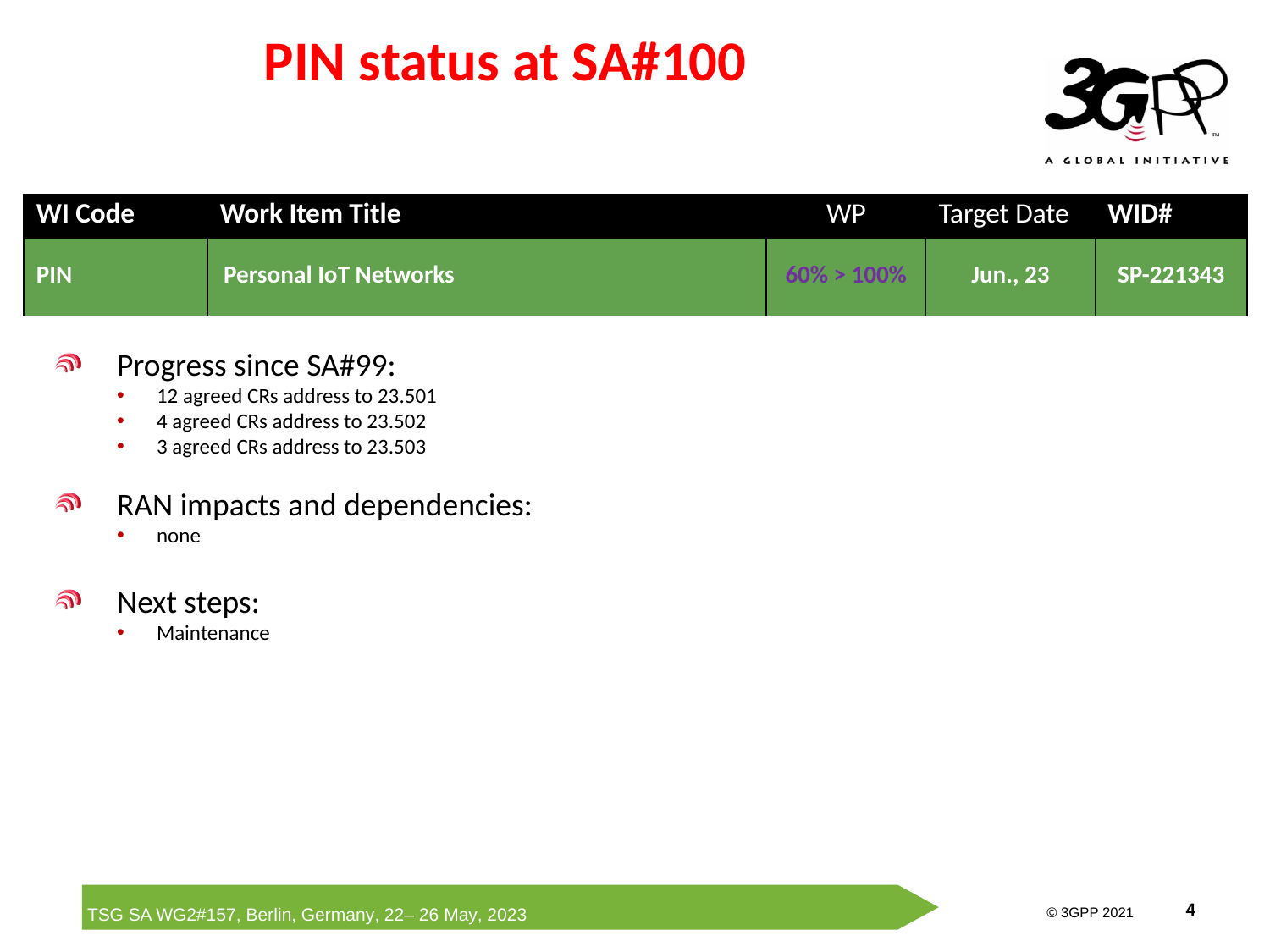

# PIN status at SA#100
| WI Code | Work Item Title | WP | Target Date | WID# |
| --- | --- | --- | --- | --- |
| PIN | Personal IoT Networks | 60% > 100% | Jun., 23 | SP-221343 |
Progress since SA#99:
12 agreed CRs address to 23.501
4 agreed CRs address to 23.502
3 agreed CRs address to 23.503

RAN impacts and dependencies:
none

Next steps:
Maintenance